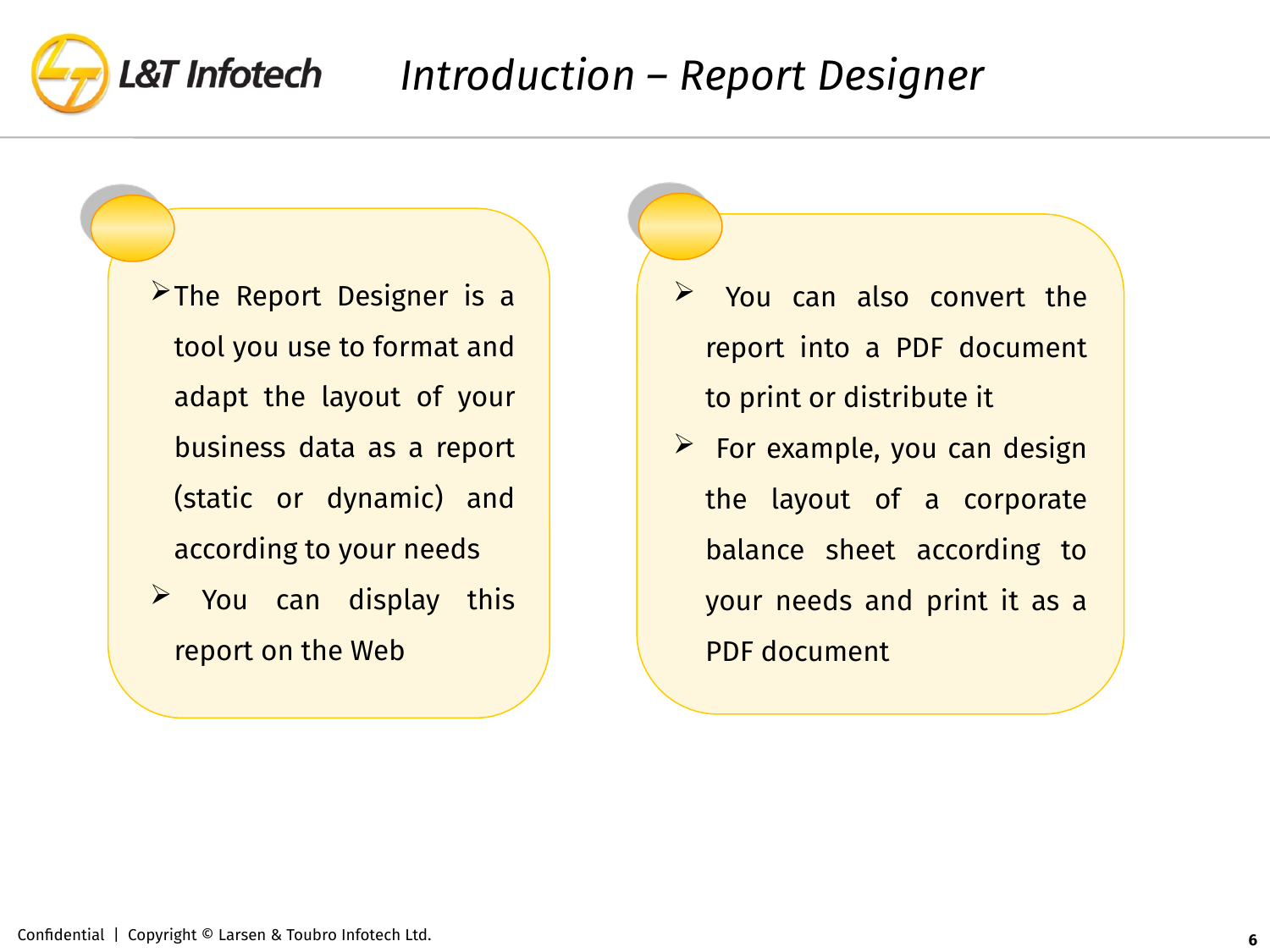

# Introduction – Report Designer

The Report Designer is a tool you use to format and adapt the layout of your business data as a report (static or dynamic) and according to your needs
 You can display this report on the Web
 You can also convert the report into a PDF document to print or distribute it
 For example, you can design the layout of a corporate balance sheet according to your needs and print it as a PDF document
Confidential  |  Copyright © Larsen & Toubro Infotech Ltd.
6